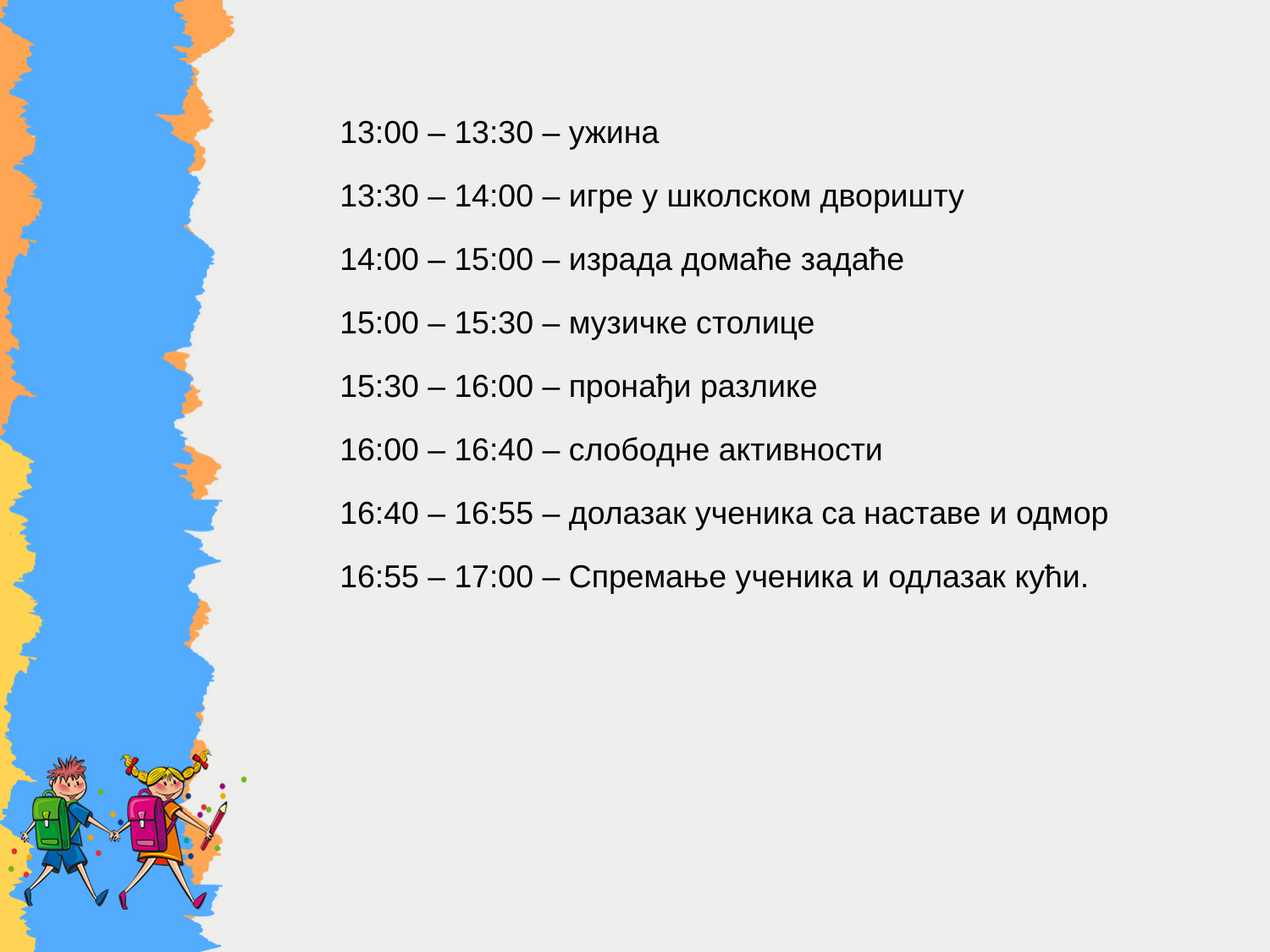

13:00 – 13:30 – ужина
13:30 – 14:00 – игре у школском дворишту
14:00 – 15:00 – израда домаће задаће
15:00 – 15:30 – музичке столице
15:30 – 16:00 – пронађи разлике
16:00 – 16:40 – слободне активности
16:40 – 16:55 – долазак ученика са наставе и одмор
16:55 – 17:00 – Спремање ученика и одлазак кући.